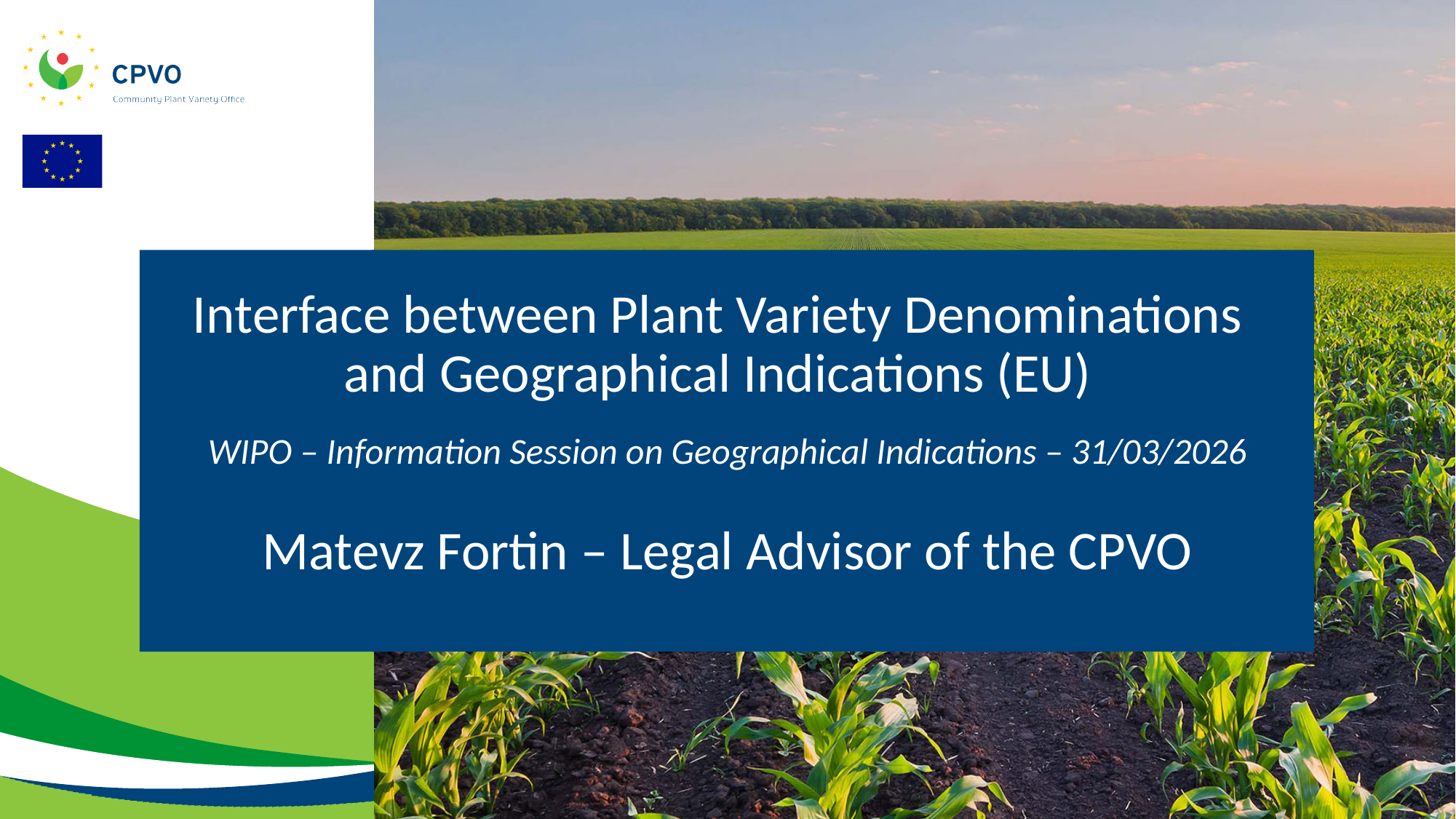

# Interface between Plant Variety Denominations and Geographical Indications (EU)
WIPO – Information Session on Geographical Indications – 31/03/2026
Matevz Fortin – Legal Advisor of the CPVO